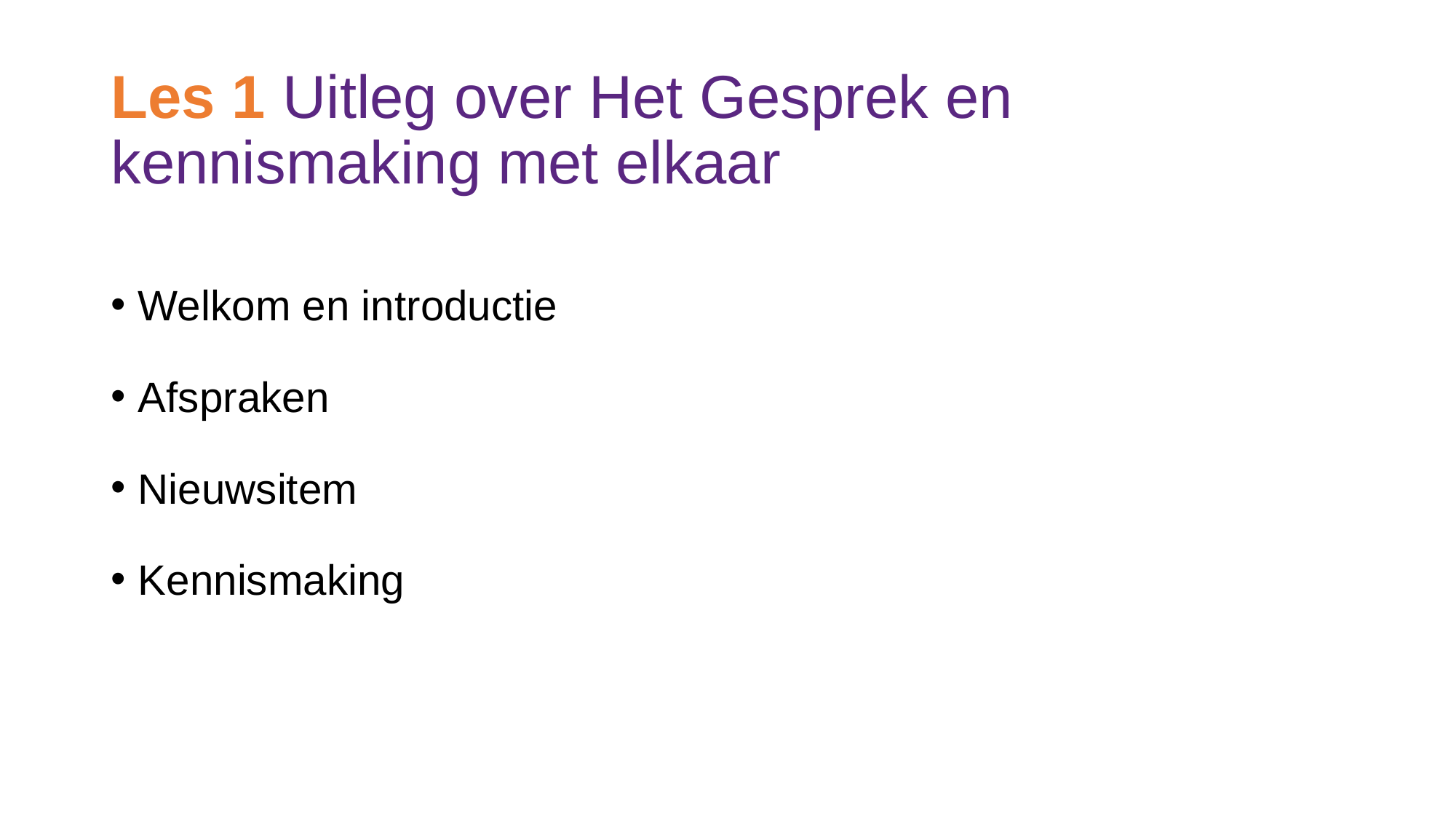

# Les 1 Uitleg over Het Gesprek en kennismaking met elkaar
Welkom en introductie
Afspraken
Nieuwsitem
Kennismaking